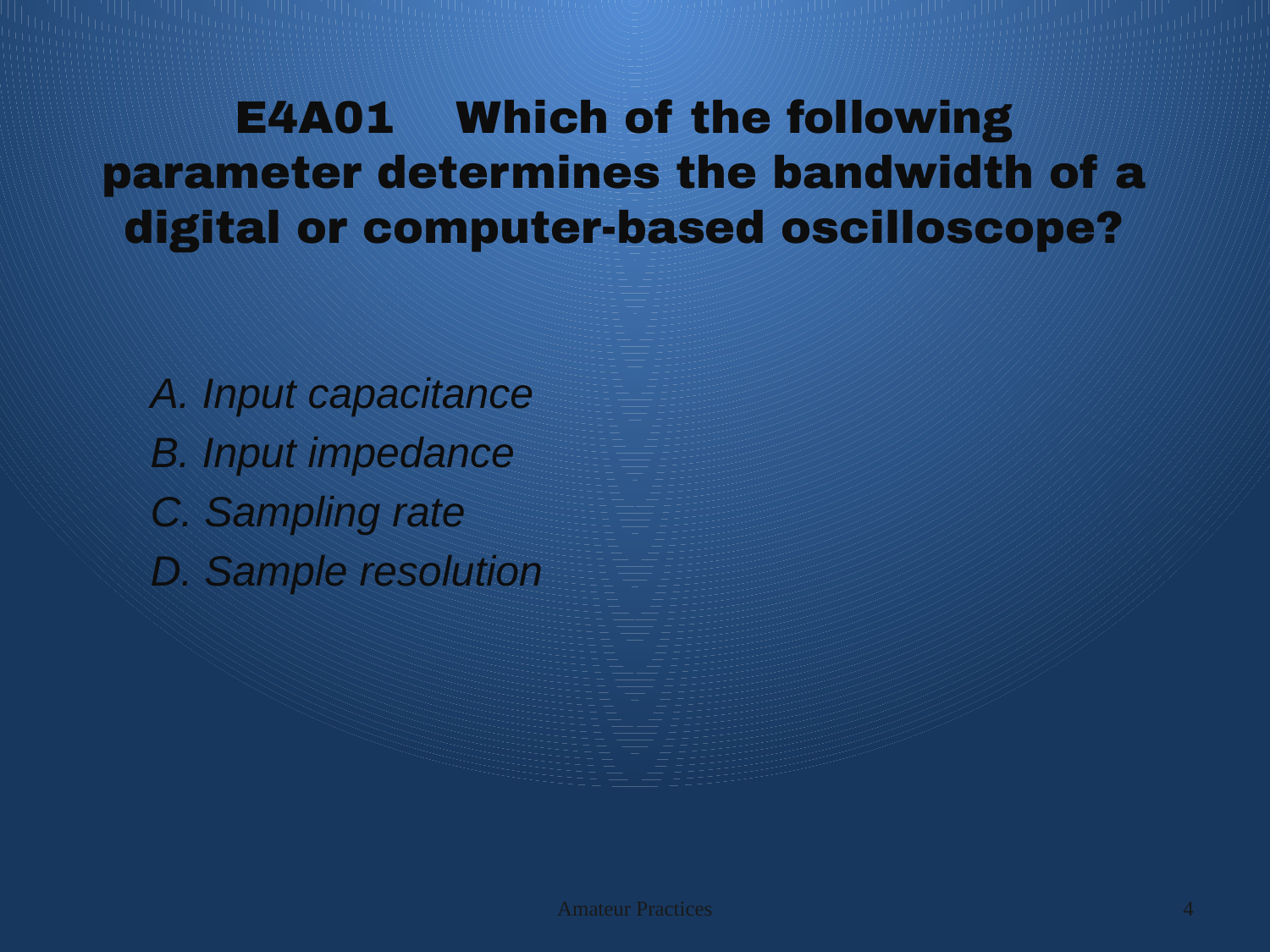

# E4A01    Which of the following parameter determines the bandwidth of a digital or computer-based oscilloscope?
A. Input capacitance
B. Input impedance
C. Sampling rate
D. Sample resolution
Amateur Practices
4